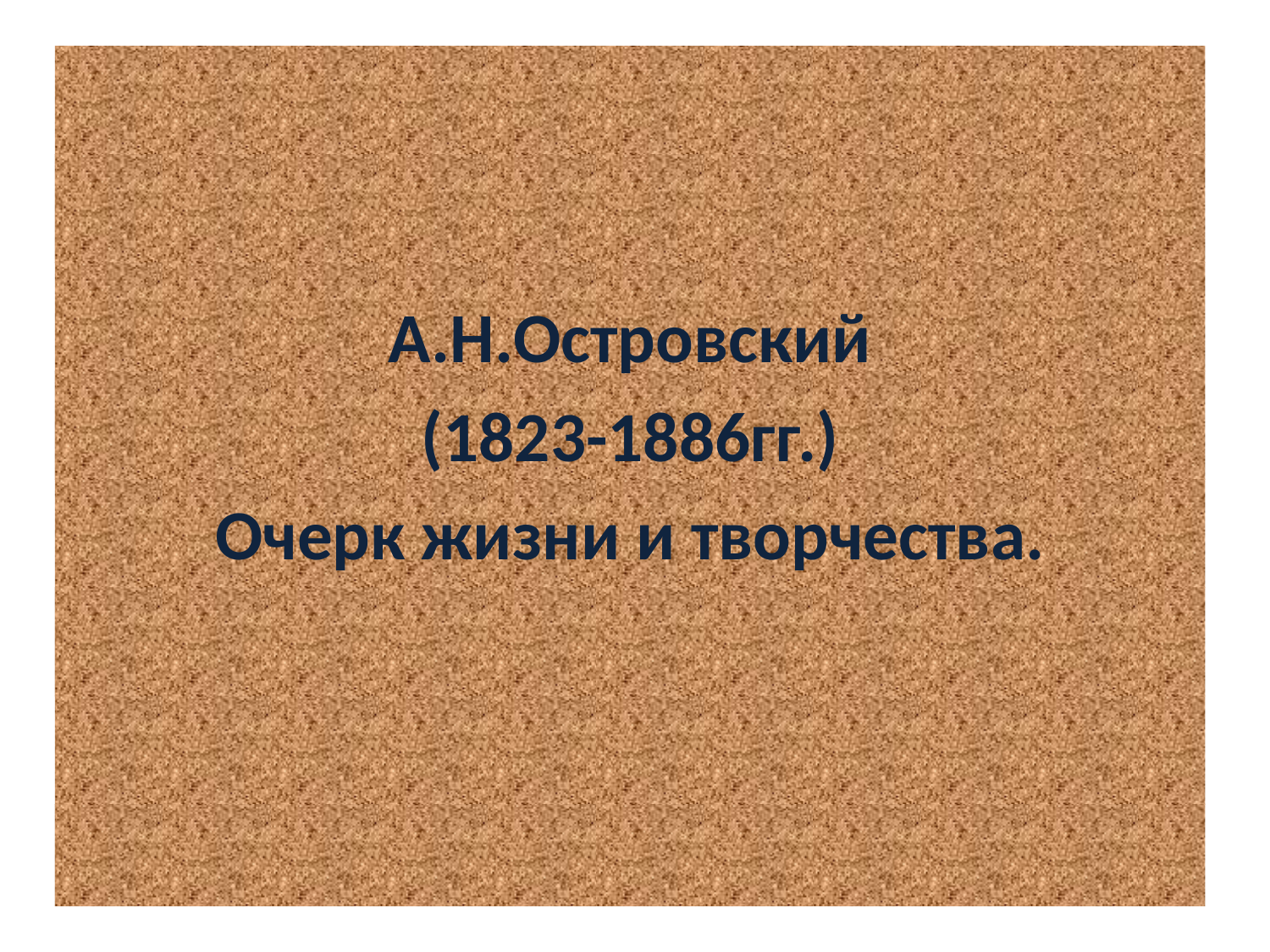

А.Н.Островский
(1823-1886гг.)
Очерк жизни и творчества.
#